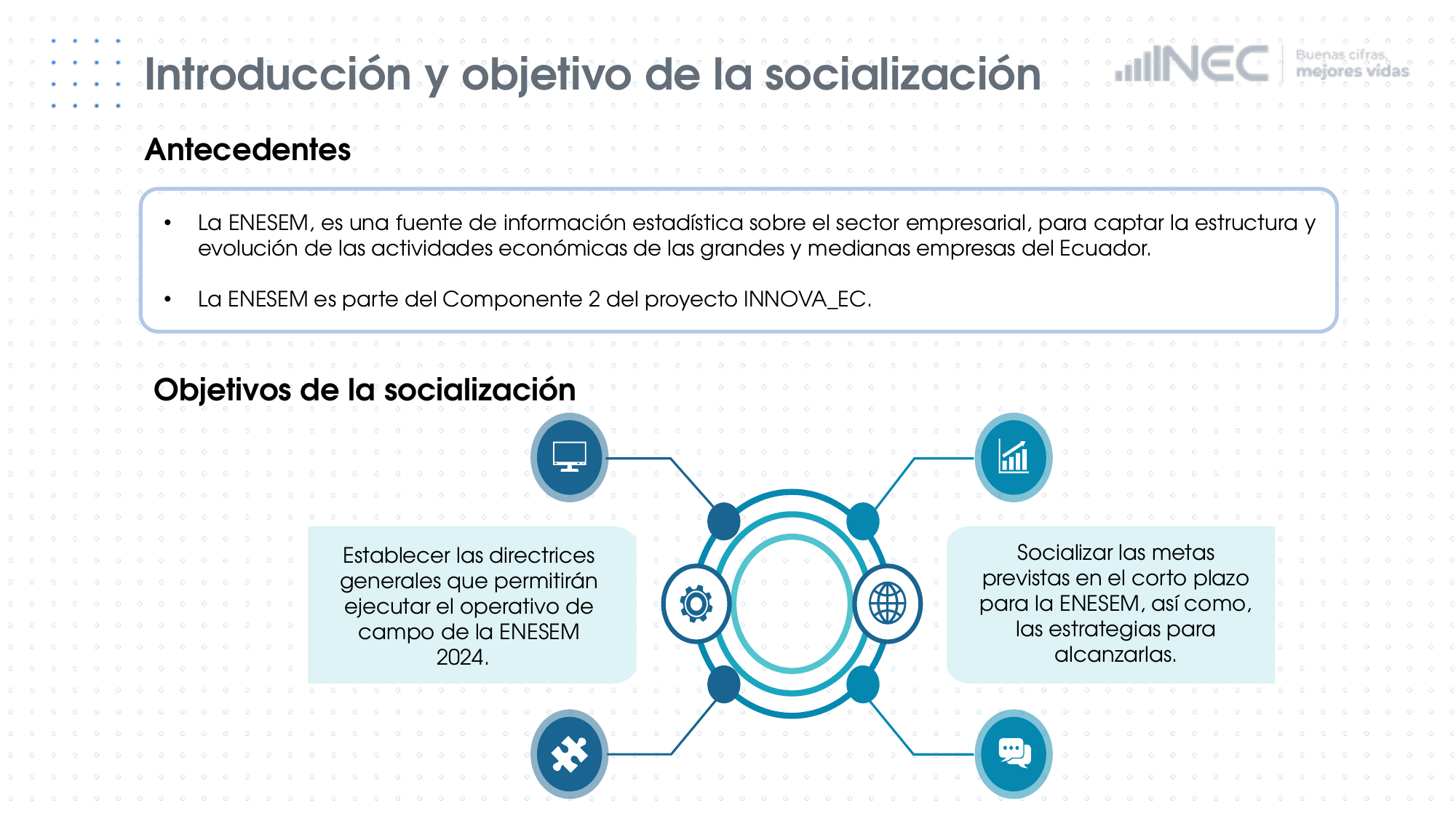

# Introducción y objetivo de la socialización
Antecedentes

La ENESEM, es una fuente de información estadística sobre el sector empresarial, para captar la estructura y evolución de las actividades económicas de las grandes y medianas empresas del Ecuador.

La ENESEM es parte del Componente 2 del proyecto INNOVA_EC.
Objetivos de la socialización

Socializar las metas previstas en el corto plazo para la ENESEM, así como, las estrategias para alcanzarlas.
Establecer las directrices generales que permitirán ejecutar el operativo de campo de la ENESEM 2024.